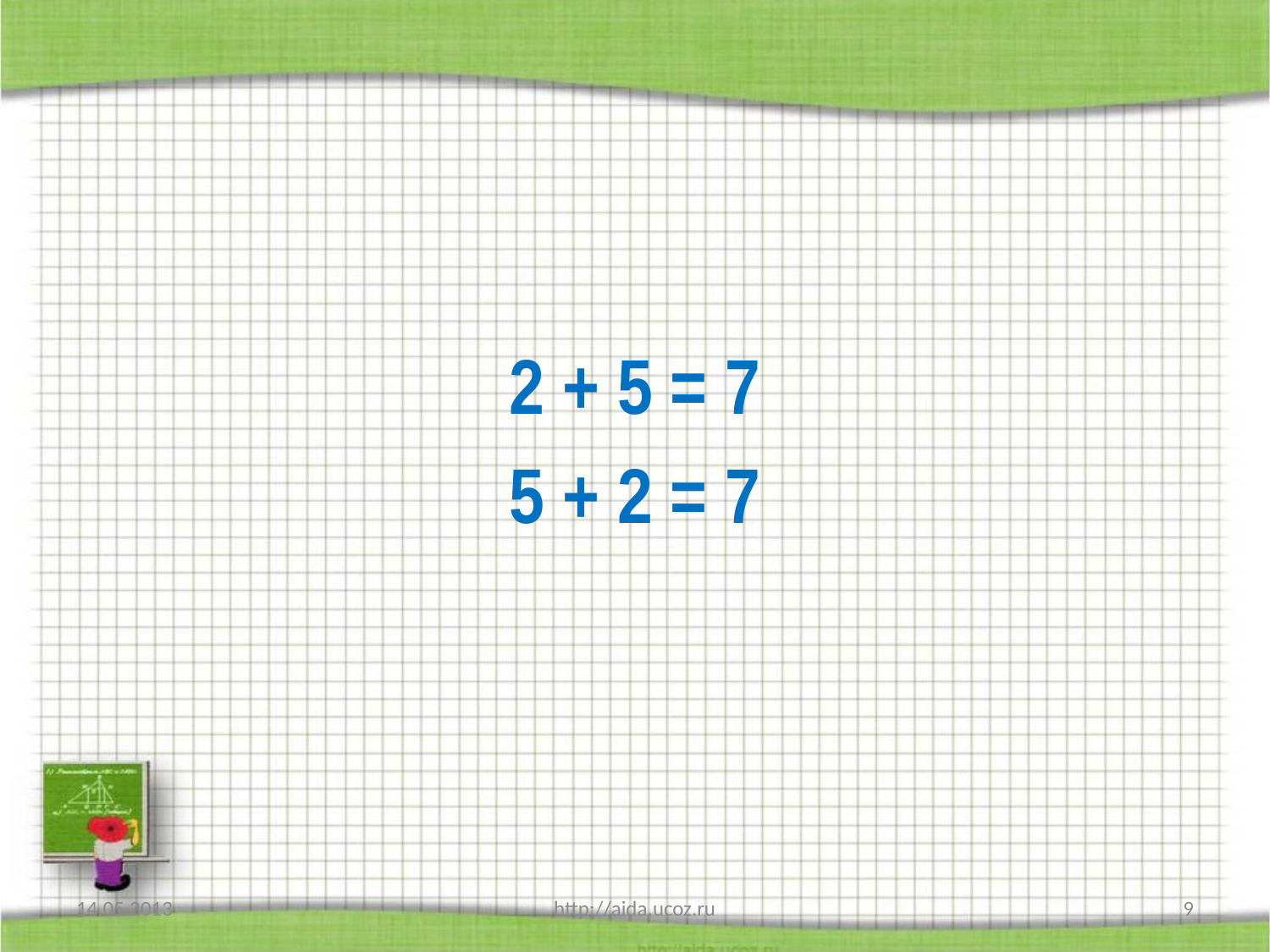

#

2 + 5 = 7
5 + 2 = 7
14.05.2013
http://aida.ucoz.ru
9